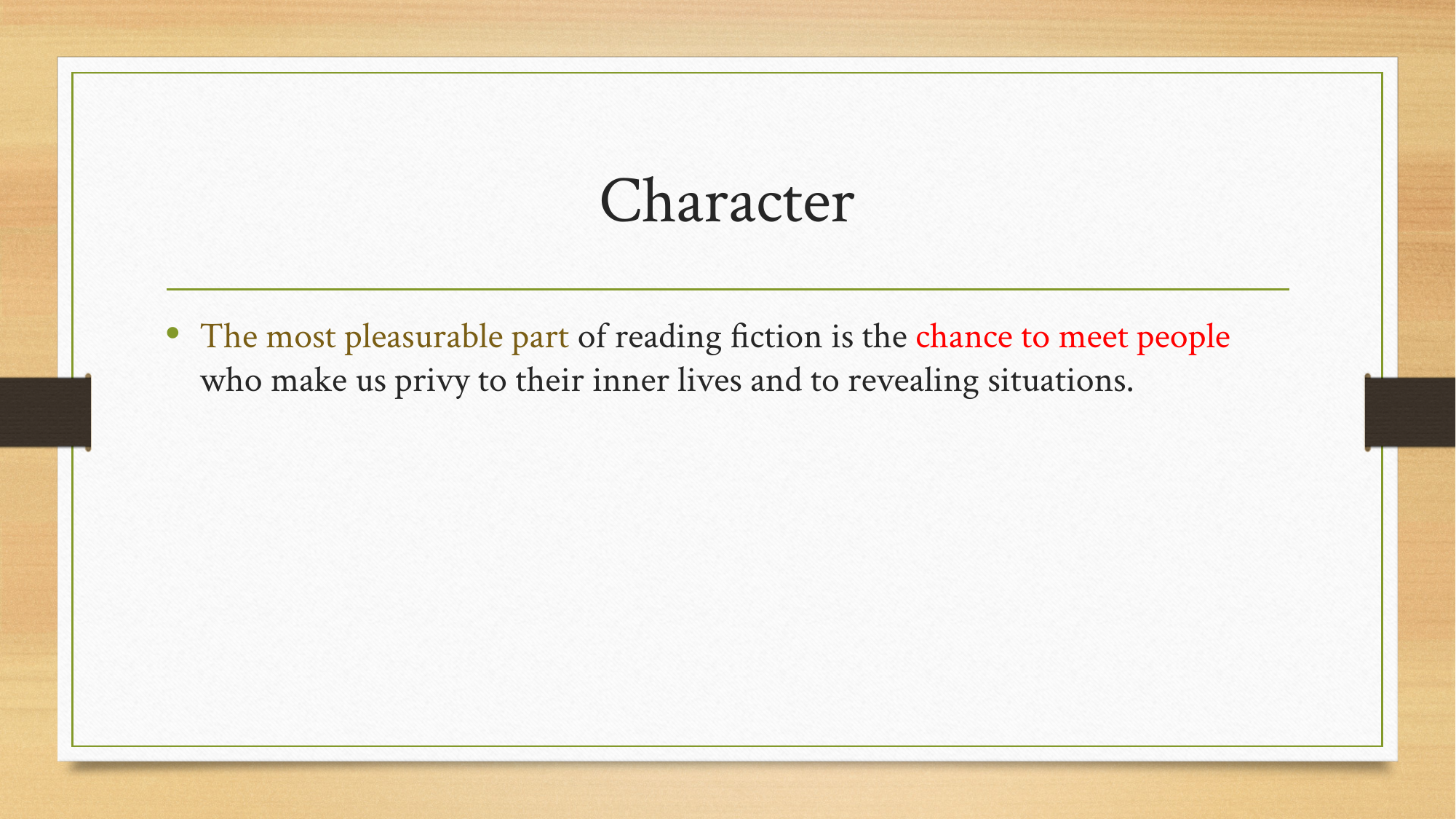

# Character
The most pleasurable part of reading fiction is the chance to meet people who make us privy to their inner lives and to revealing situations.